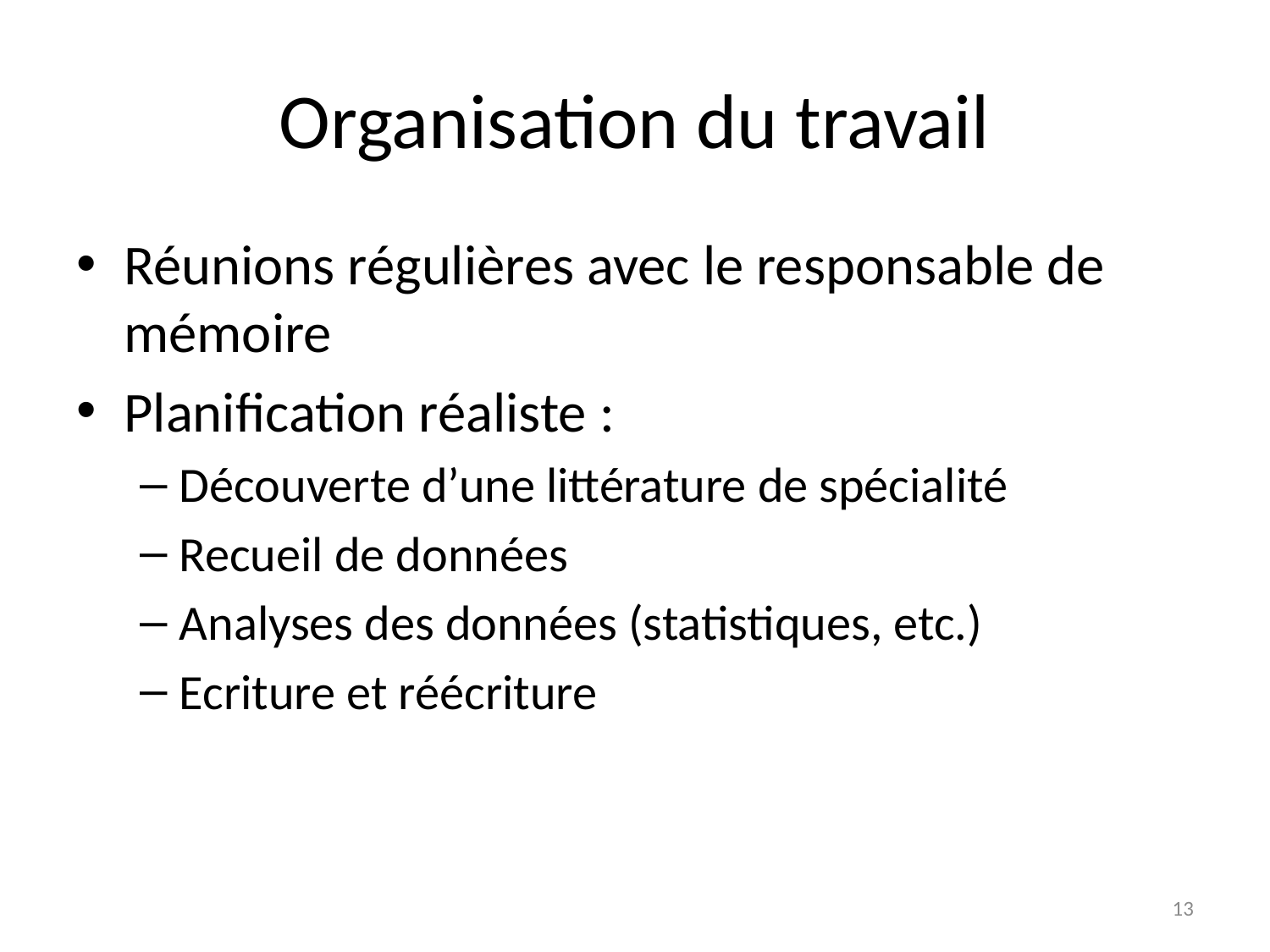

# Organisation du travail
Réunions régulières avec le responsable de mémoire
Planification réaliste :
Découverte d’une littérature de spécialité
Recueil de données
Analyses des données (statistiques, etc.)
Ecriture et réécriture

13